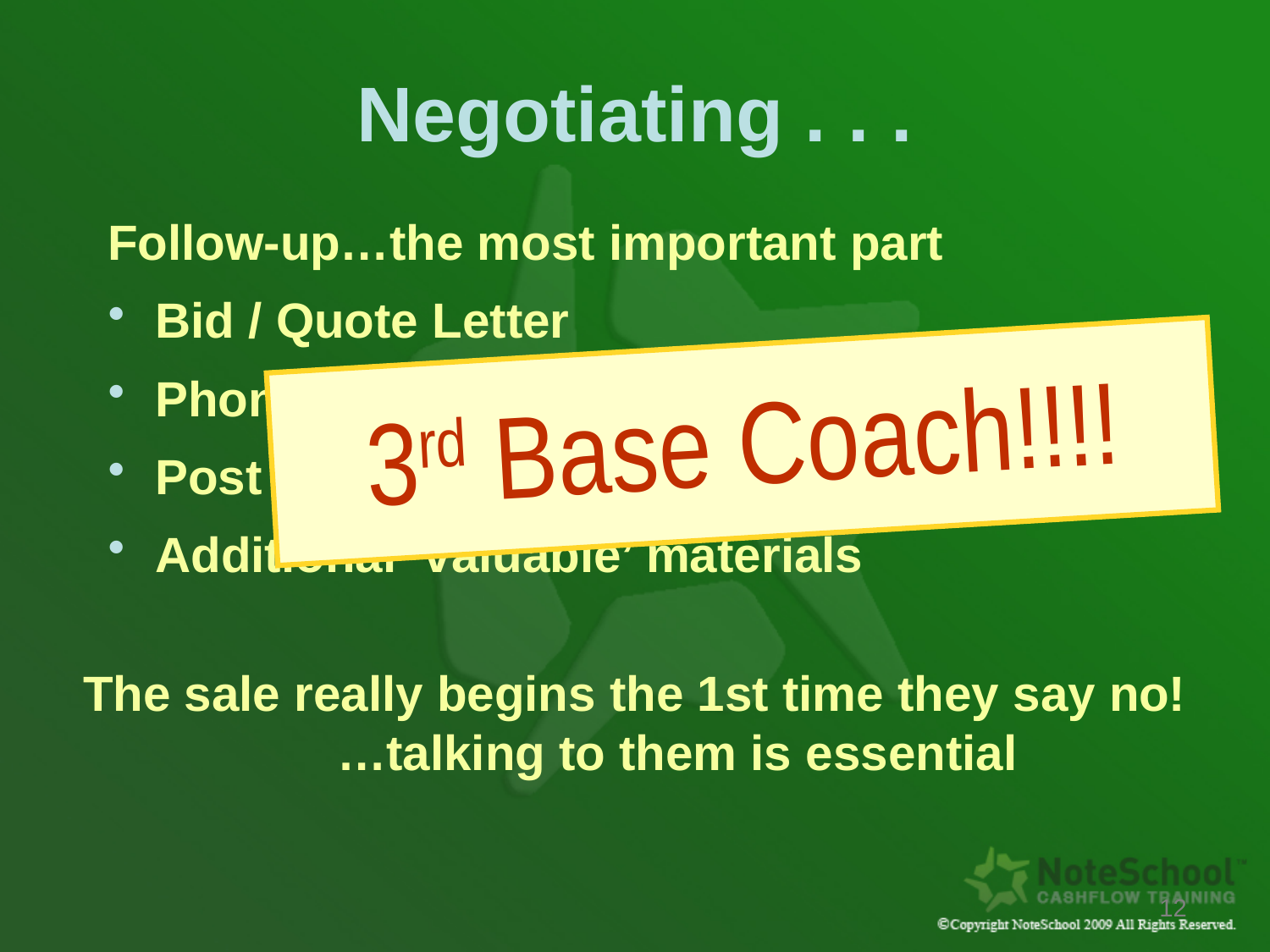

# Negotiating . . .
Follow-up…the most important part
Bid / Quote Letter
Phone calls
Post cards
Additional ‘valuable’ materials
3rd Base Coach!!!!

The sale really begins the 1st time they say no!
	…talking to them is essential